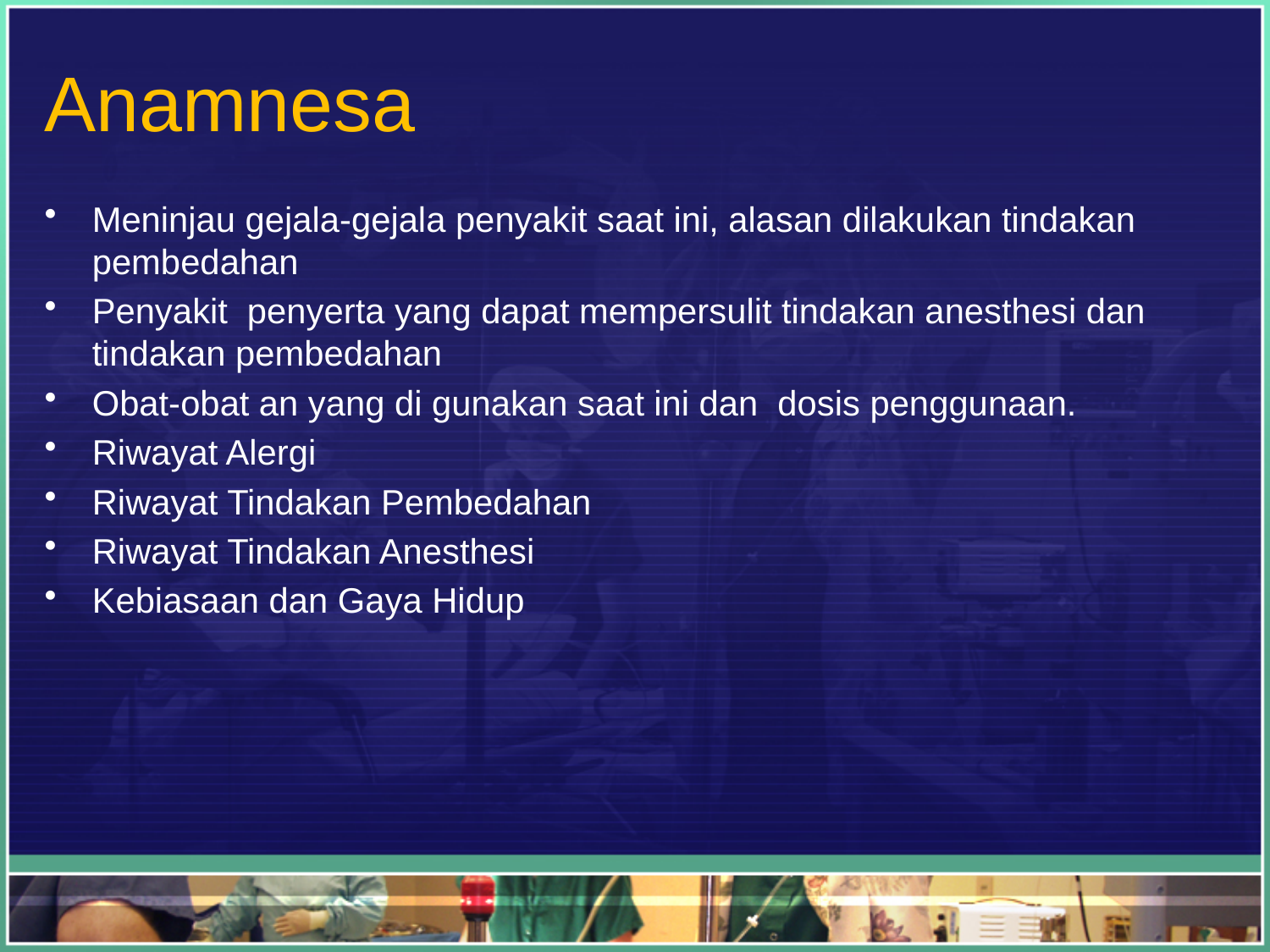

# Anamnesa
Meninjau gejala-gejala penyakit saat ini, alasan dilakukan tindakan pembedahan
Penyakit  penyerta yang dapat mempersulit tindakan anesthesi dan tindakan pembedahan
Obat-obat an yang di gunakan saat ini dan  dosis penggunaan.
Riwayat Alergi
Riwayat Tindakan Pembedahan
Riwayat Tindakan Anesthesi
Kebiasaan dan Gaya Hidup